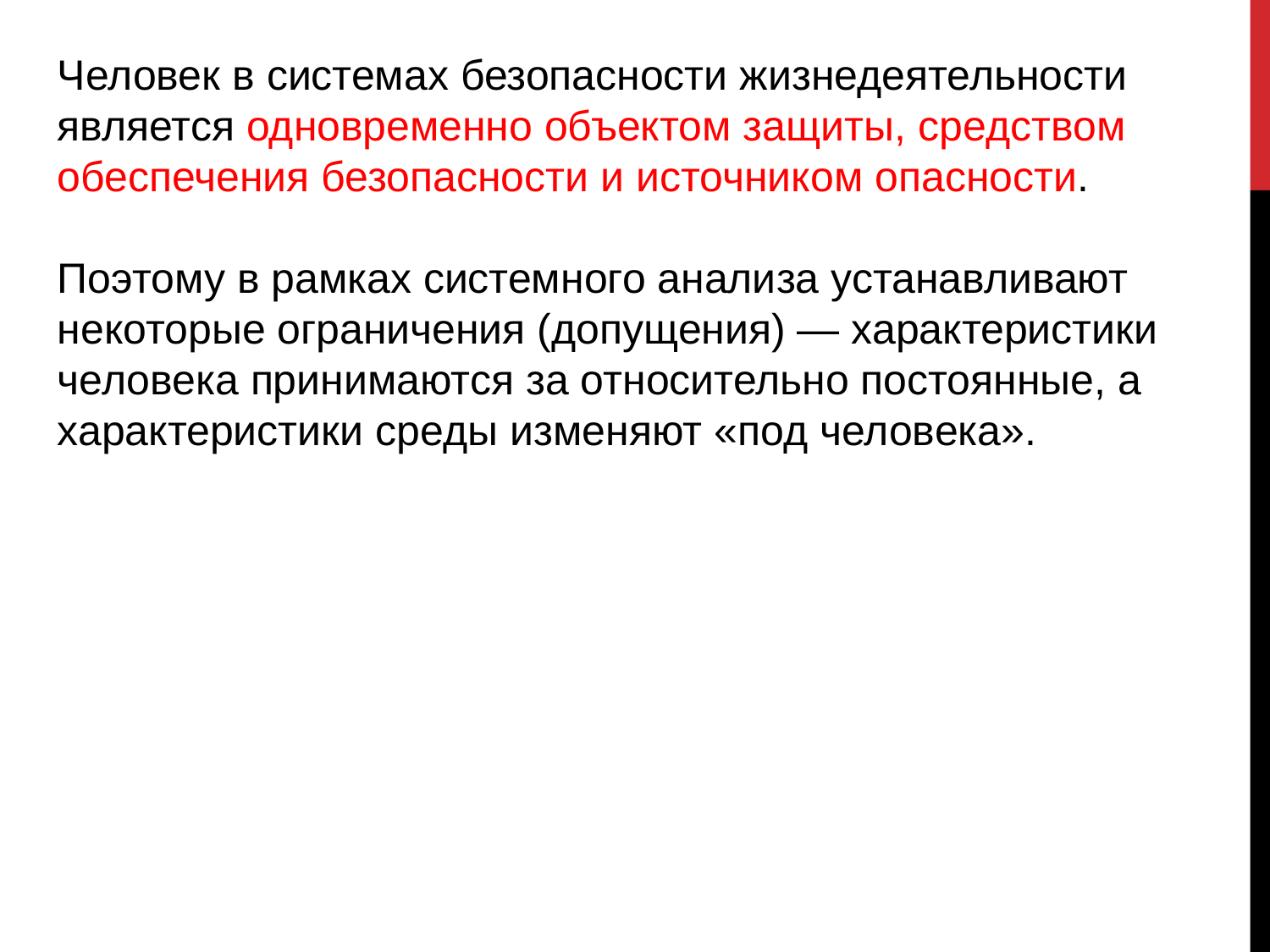

Человек в системах безопасности жизнедеятельности является одновременно объектом защиты, средством обеспечения безопасности и источником опасности.

Поэтому в рамках системного анализа устанавливают некоторые ограничения (допущения) — характеристики человека принимаются за относительно постоянные, а характеристики среды изменяют «под человека».